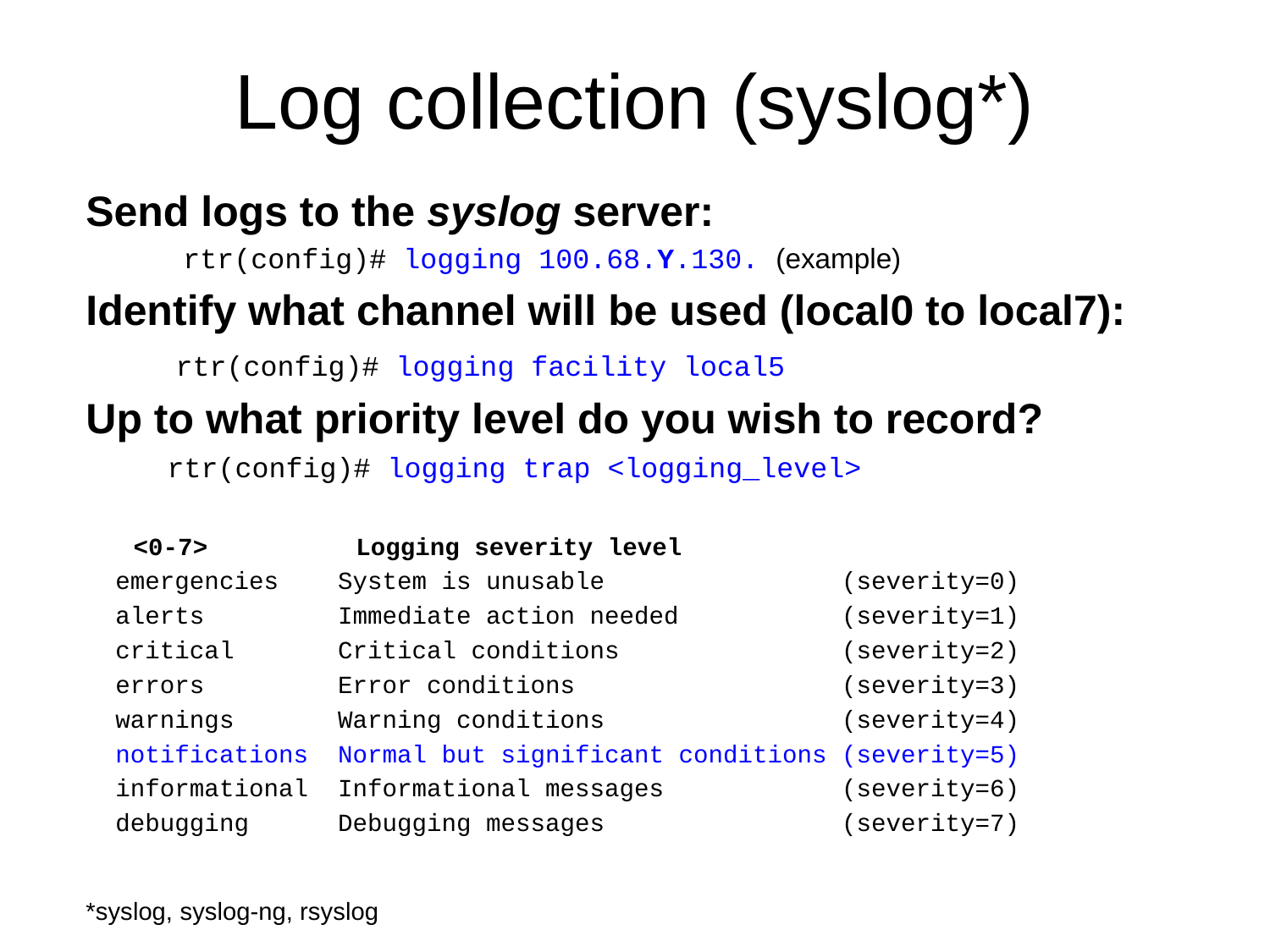

# Log collection (syslog*)
Send logs to the syslog server:
  rtr(config)# logging 100.68.Y.130. (example)
Identify what channel will be used (local0 to local7):
	  rtr(config)# logging facility local5
Up to what priority level do you wish to record?
	  rtr(config)# logging trap <logging_level>
	<0-7>          Logging severity level
  emergencies    System is unusable                (severity=0)
  alerts         Immediate action needed           (severity=1)
  critical       Critical conditions               (severity=2)
  errors         Error conditions                  (severity=3)
  warnings       Warning conditions                (severity=4)
  notifications  Normal but significant conditions (severity=5)
  informational  Informational messages            (severity=6)
  debugging      Debugging messages                (severity=7)

*syslog, syslog-ng, rsyslog